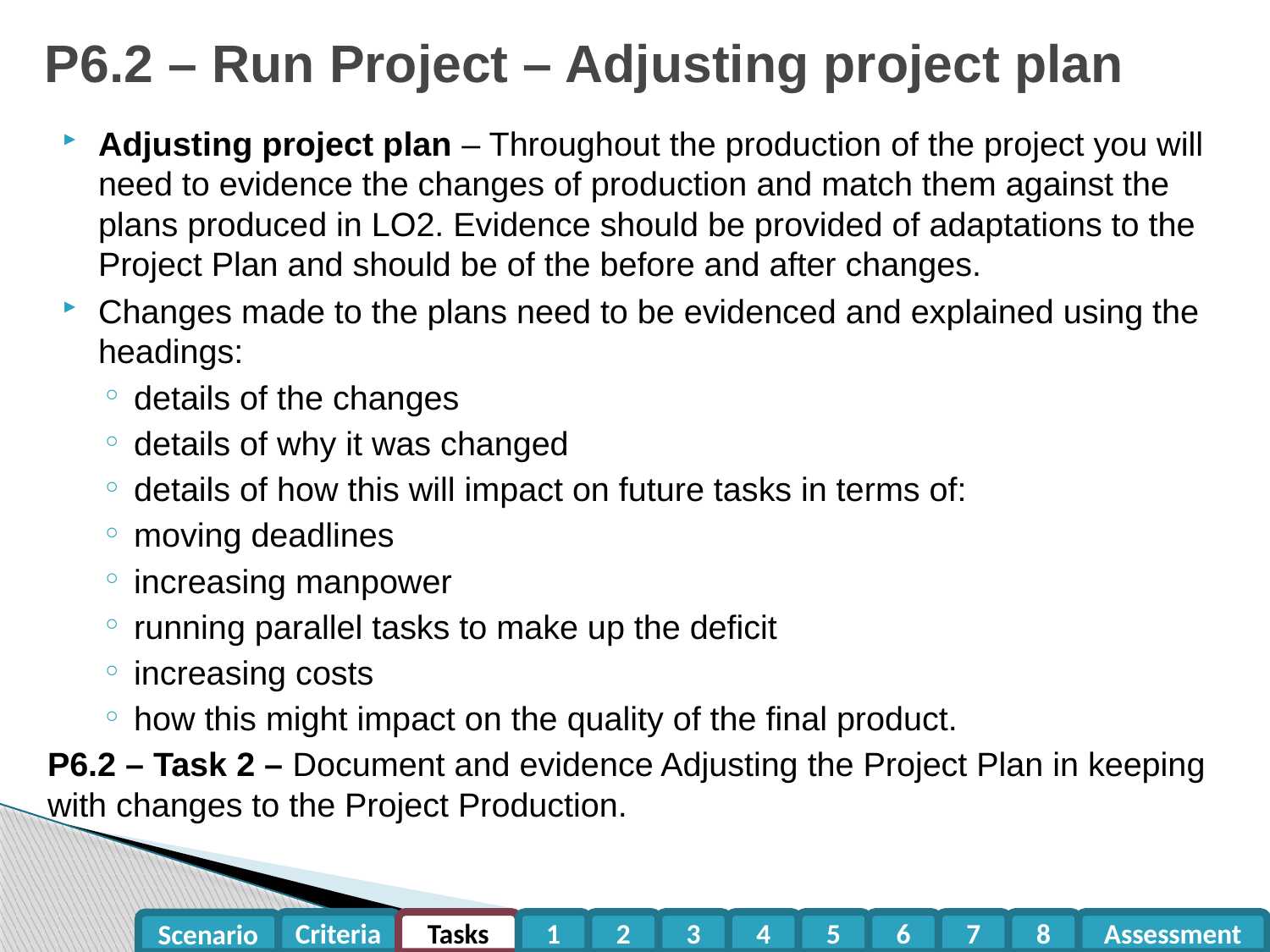

# P6.2 – Run Project – Adjusting project plan
Adjusting project plan – Throughout the production of the project you will need to evidence the changes of production and match them against the plans produced in LO2. Evidence should be provided of adaptations to the Project Plan and should be of the before and after changes.
Changes made to the plans need to be evidenced and explained using the headings:
details of the changes
details of why it was changed
details of how this will impact on future tasks in terms of:
moving deadlines
increasing manpower
running parallel tasks to make up the deficit
increasing costs
how this might impact on the quality of the final product.
P6.2 – Task 2 – Document and evidence Adjusting the Project Plan in keeping with changes to the Project Production.